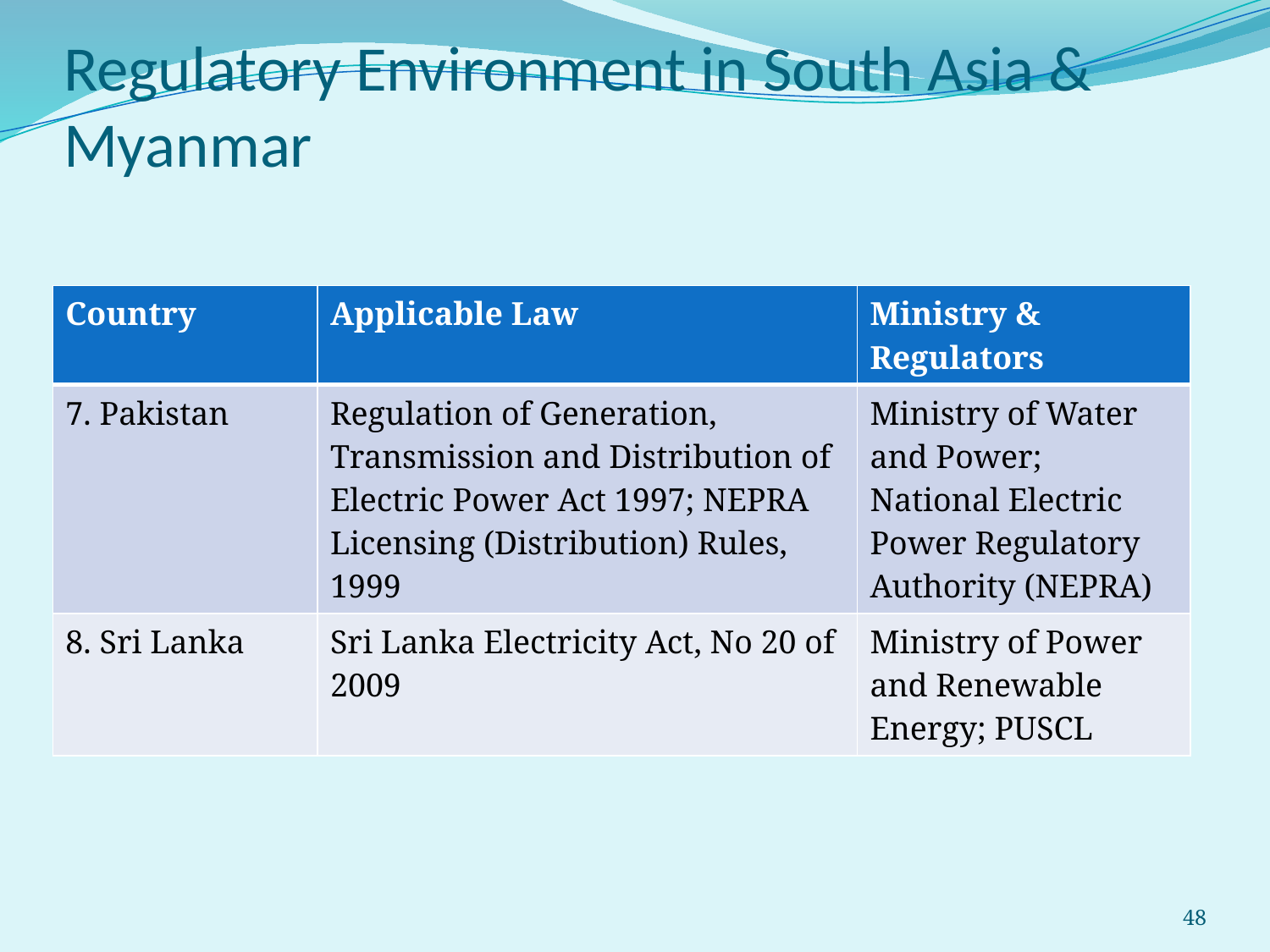

# Regulatory Environment in South Asia & Myanmar
| Country | Applicable Law | Ministry & Regulators |
| --- | --- | --- |
| 7. Pakistan | Regulation of Generation, Transmission and Distribution of Electric Power Act 1997; NEPRA Licensing (Distribution) Rules, 1999 | Ministry of Water and Power; National Electric Power Regulatory Authority (NEPRA) |
| 8. Sri Lanka | Sri Lanka Electricity Act, No 20 of 2009 | Ministry of Power and Renewable Energy; PUSCL |
48